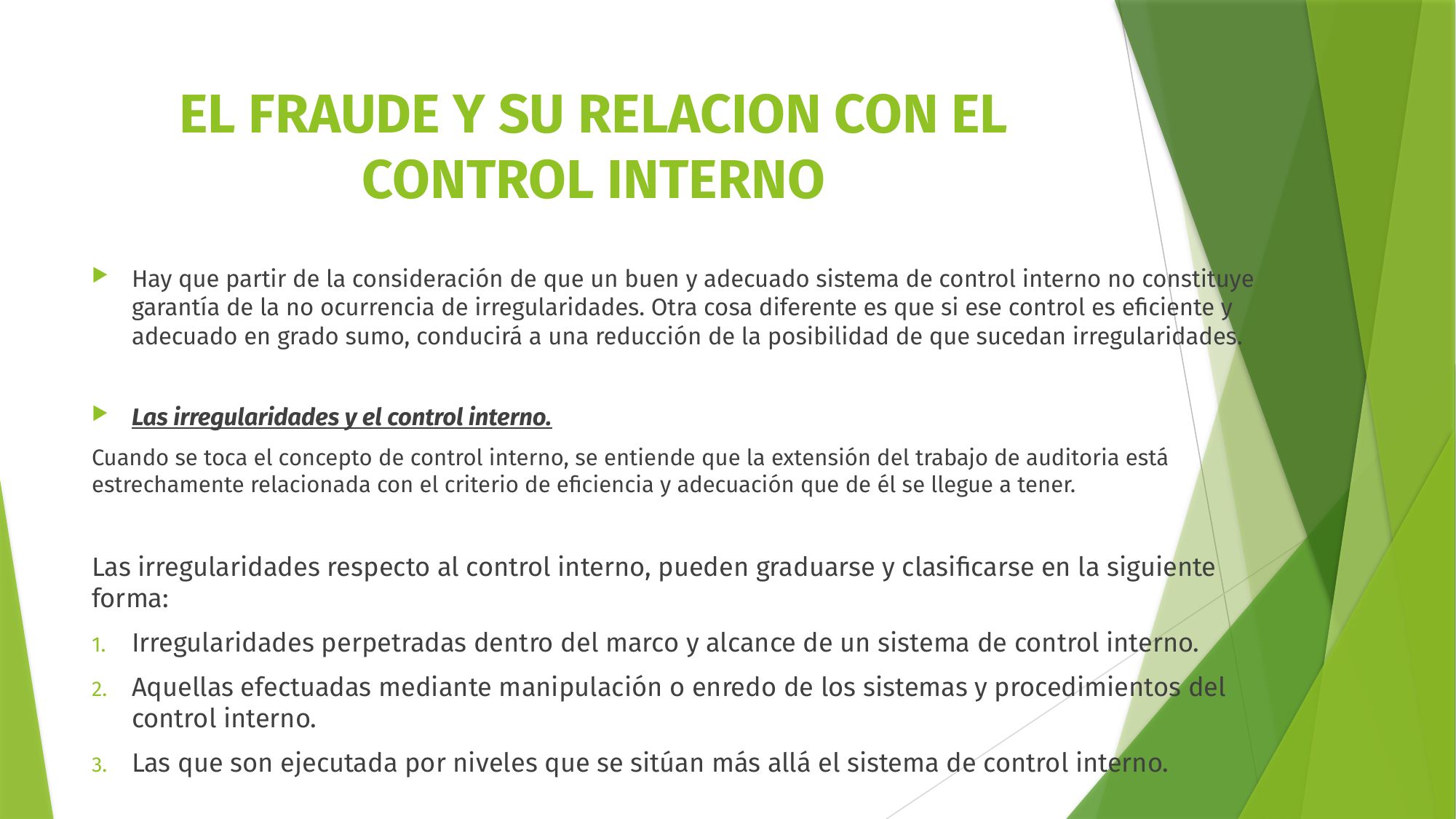

# EL FRAUDE Y SU RELACION CON EL CONTROL INTERNO
Hay que partir de la consideración de que un buen y adecuado sistema de control interno no constituye garantía de la no ocurrencia de irregularidades. Otra cosa diferente es que si ese control es eficiente y adecuado en grado sumo, conducirá a una reducción de la posibilidad de que sucedan irregularidades.

Las irregularidades y el control interno.
Cuando se toca el concepto de control interno, se entiende que la extensión del trabajo de auditoria está estrechamente relacionada con el criterio de eficiencia y adecuación que de él se llegue a tener.

Las irregularidades respecto al control interno, pueden graduarse y clasificarse en la siguiente forma:
Irregularidades perpetradas dentro del marco y alcance de un sistema de control interno.
Aquellas efectuadas mediante manipulación o enredo de los sistemas y procedimientos del control interno.
Las que son ejecutada por niveles que se sitúan más allá el sistema de control interno.